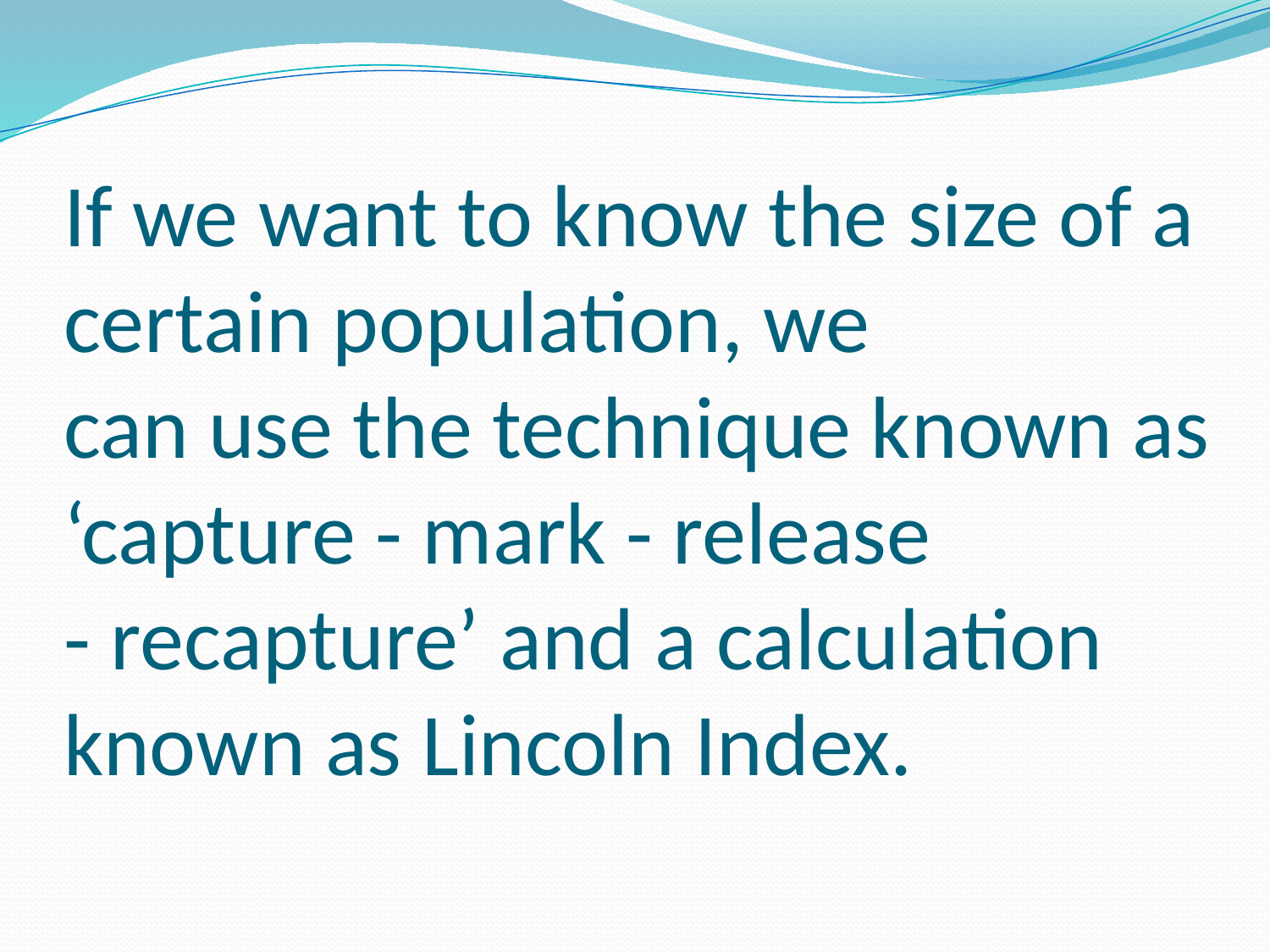

# If we want to know the size of a certain population, we can use the technique known as ‘capture - mark - release - recapture’ and a calculation known as Lincoln Index.